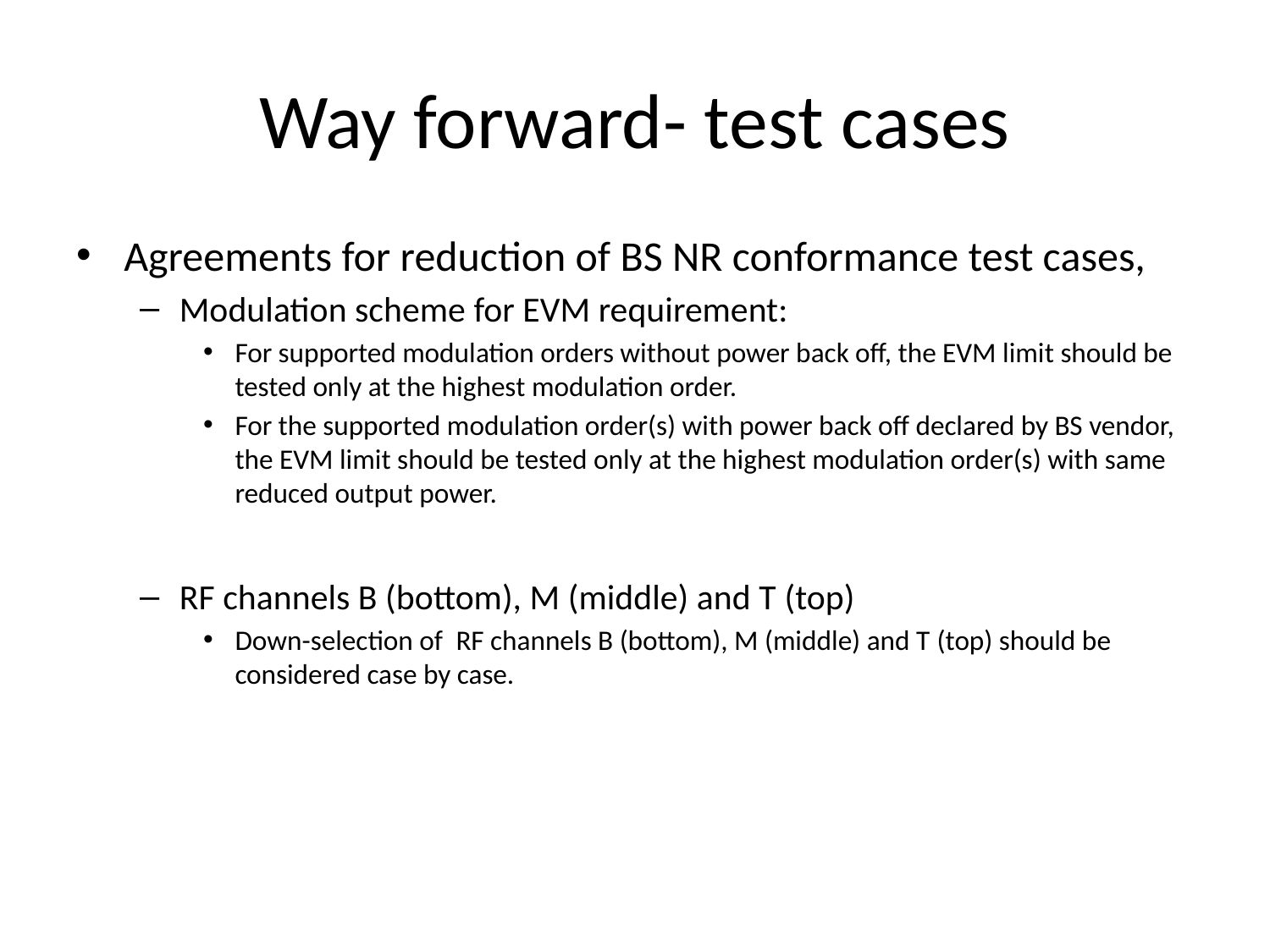

# Way forward- test cases
Agreements for reduction of BS NR conformance test cases,
Modulation scheme for EVM requirement:
For supported modulation orders without power back off, the EVM limit should be tested only at the highest modulation order.
For the supported modulation order(s) with power back off declared by BS vendor, the EVM limit should be tested only at the highest modulation order(s) with same reduced output power.

RF channels B (bottom), M (middle) and T (top)
Down-selection of  RF channels B (bottom), M (middle) and T (top) should be considered case by case.